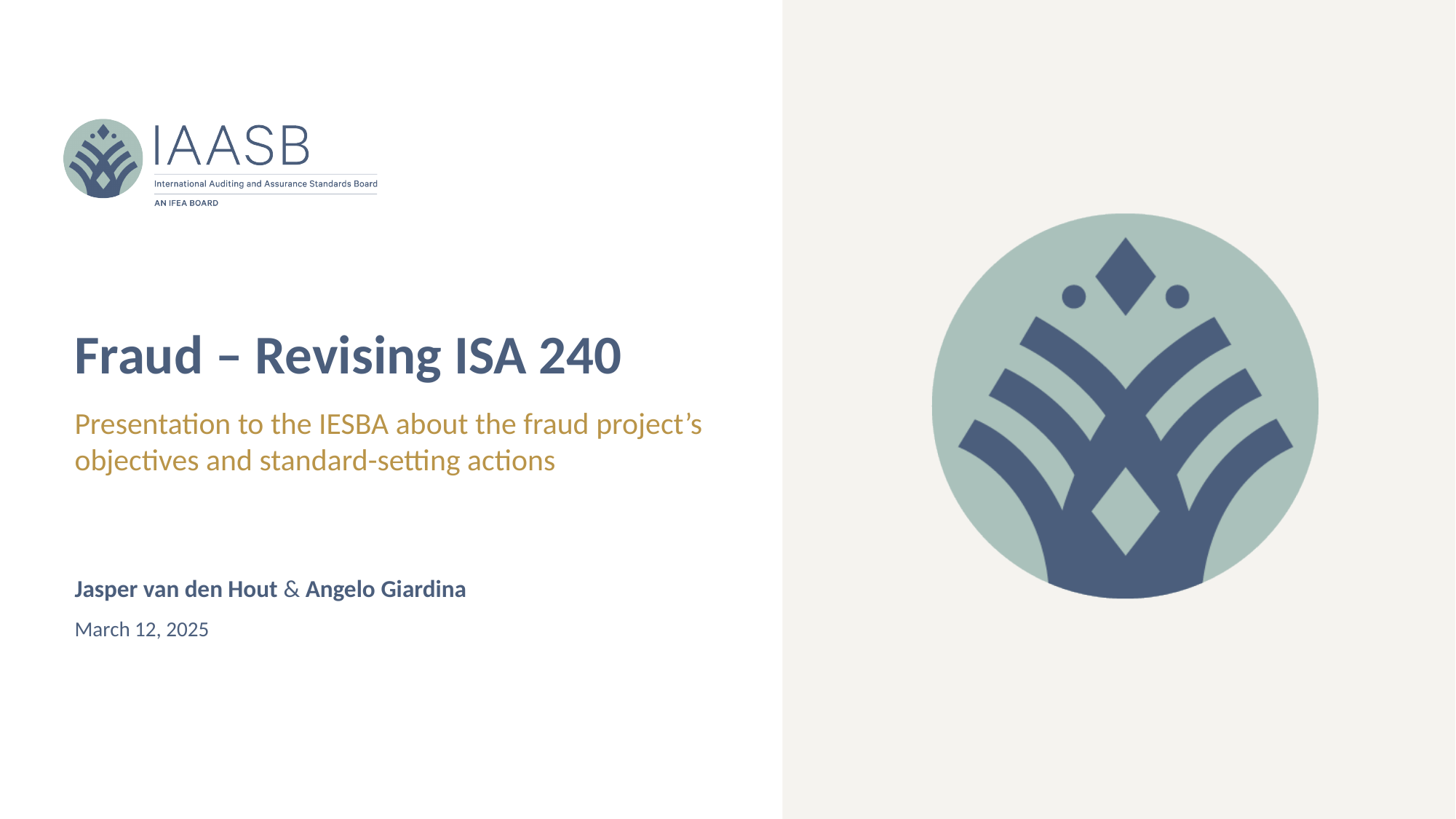

# Fraud – Revising ISA 240
Presentation to the IESBA about the fraud project’s objectives and standard-setting actions
Jasper van den Hout & Angelo Giardina
March 12, 2025